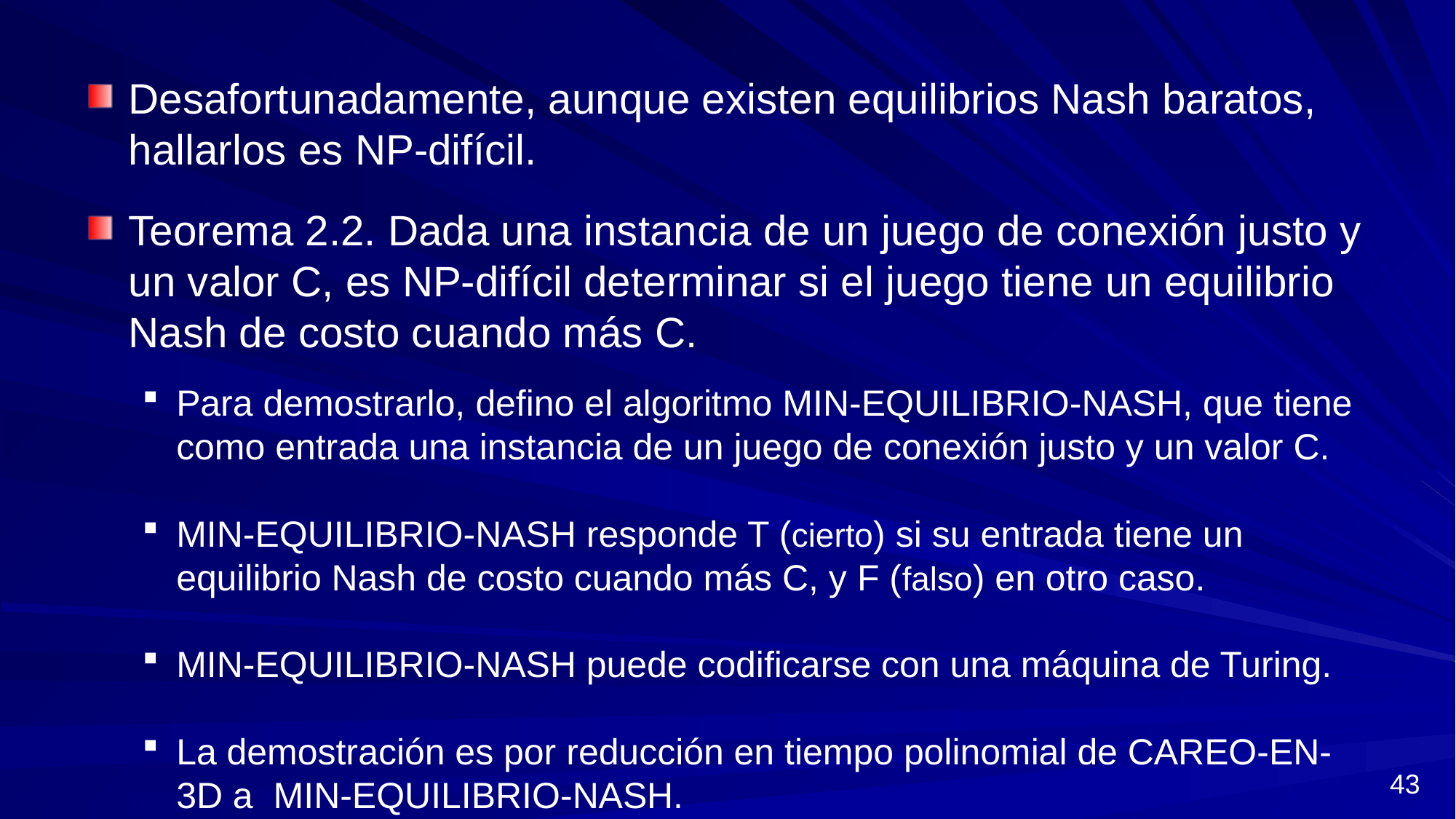

Desafortunadamente, aunque existen equilibrios Nash baratos, hallarlos es NP-difícil.

Teorema 2.2. Dada una instancia de un juego de conexión justo y un valor C, es NP-difícil determinar si el juego tiene un equilibrio Nash de costo cuando más C.

Para demostrarlo, defino el algoritmo MIN-EQUILIBRIO-NASH, que tiene como entrada una instancia de un juego de conexión justo y un valor C.

MIN-EQUILIBRIO-NASH responde T (cierto) si su entrada tiene un equilibrio Nash de costo cuando más C, y F (falso) en otro caso.

MIN-EQUILIBRIO-NASH puede codificarse con una máquina de Turing.

La demostración es por reducción en tiempo polinomial de CAREO-EN-3D a  MIN-EQUILIBRIO-NASH.

43